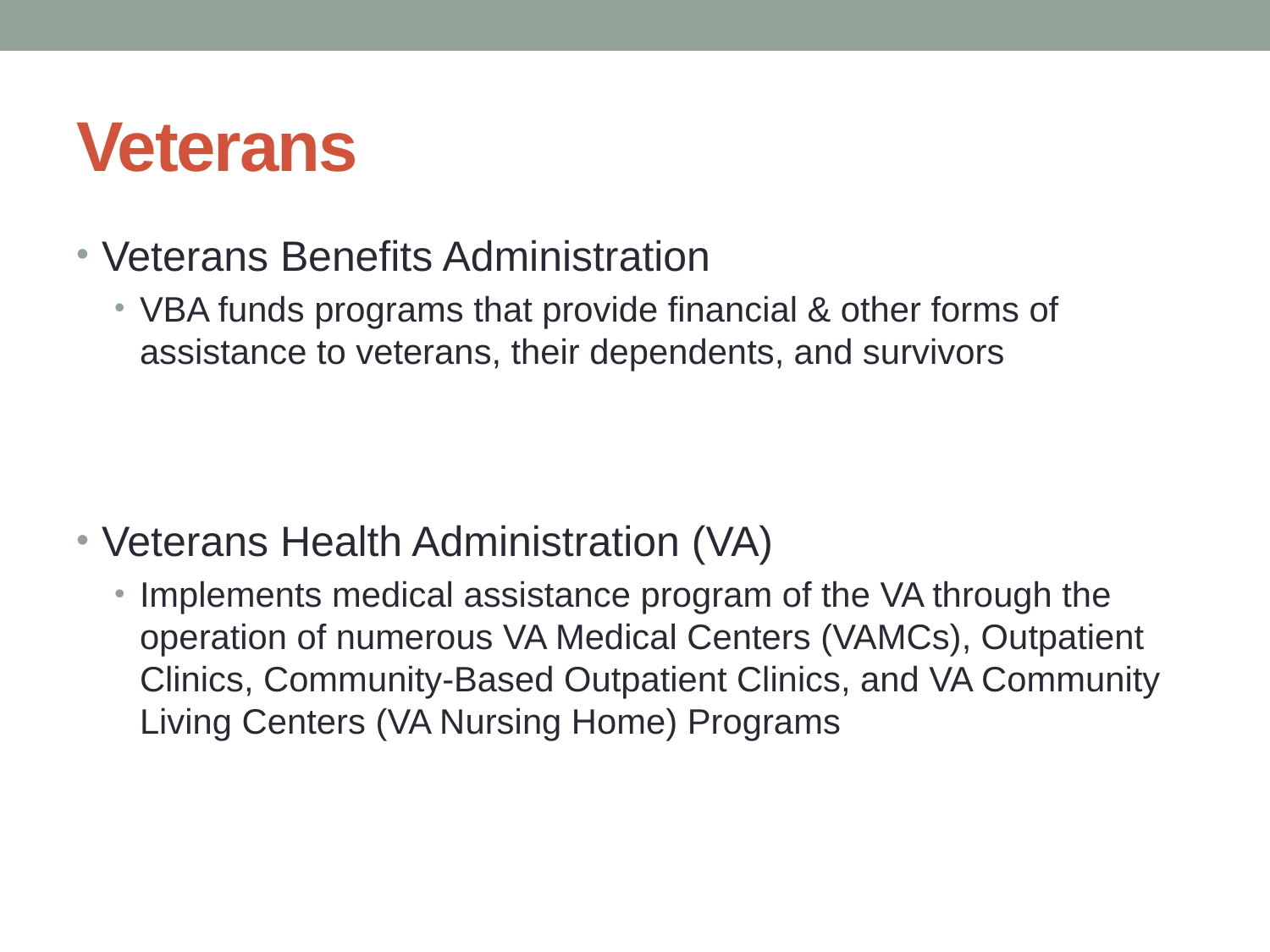

# Veterans
Veterans Benefits Administration
VBA funds programs that provide financial & other forms of assistance to veterans, their dependents, and survivors

Veterans Health Administration (VA)
Implements medical assistance program of the VA through the operation of numerous VA Medical Centers (VAMCs), Outpatient Clinics, Community-Based Outpatient Clinics, and VA Community Living Centers (VA Nursing Home) Programs